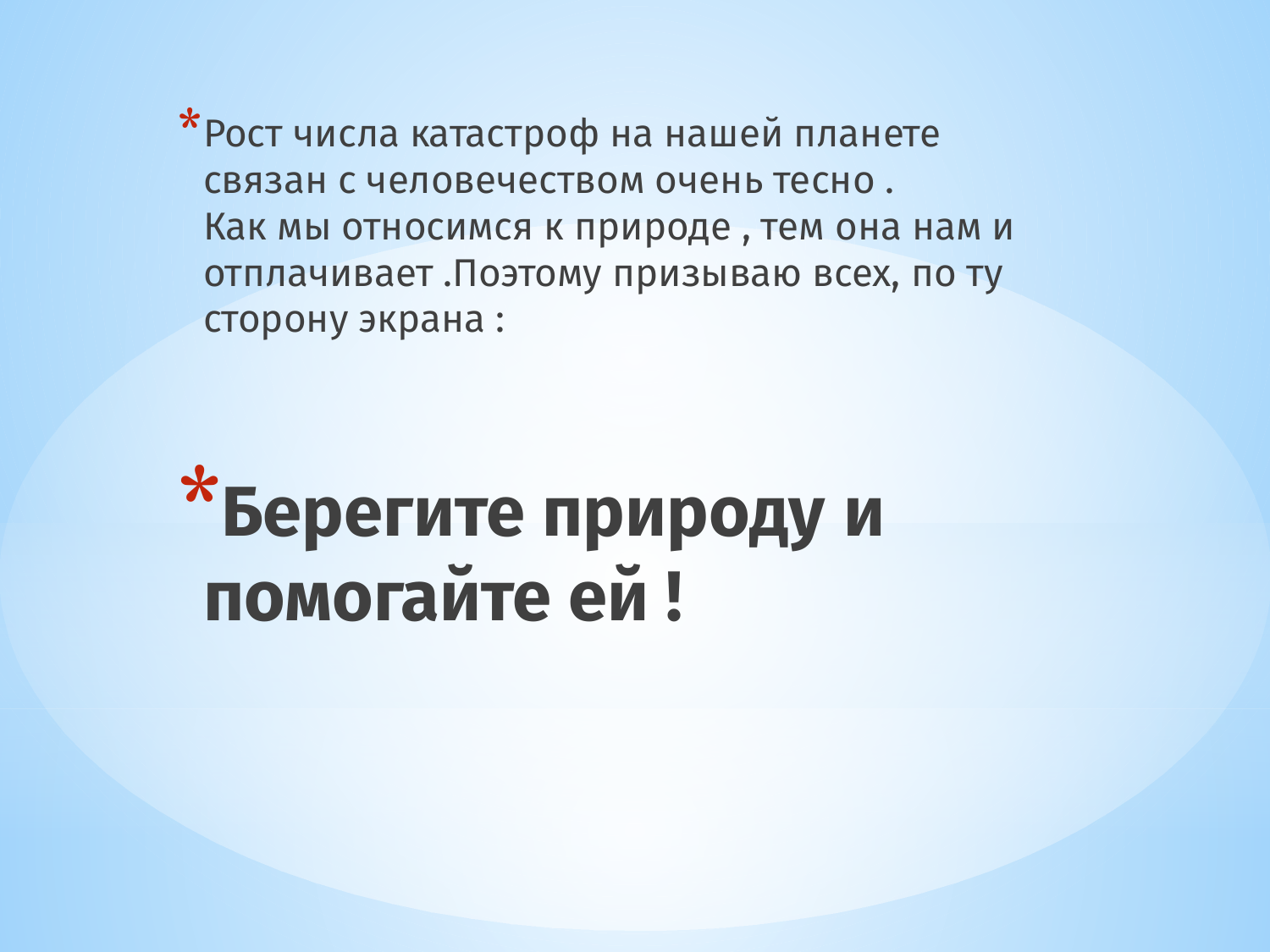

Рост числа катастроф на нашей планете связан с человечеством очень тесно .
Как мы относимся к природе , тем она нам и отплачивает .Поэтому призываю всех, по ту сторону экрана :

Берегите природу и  помогайте ей !